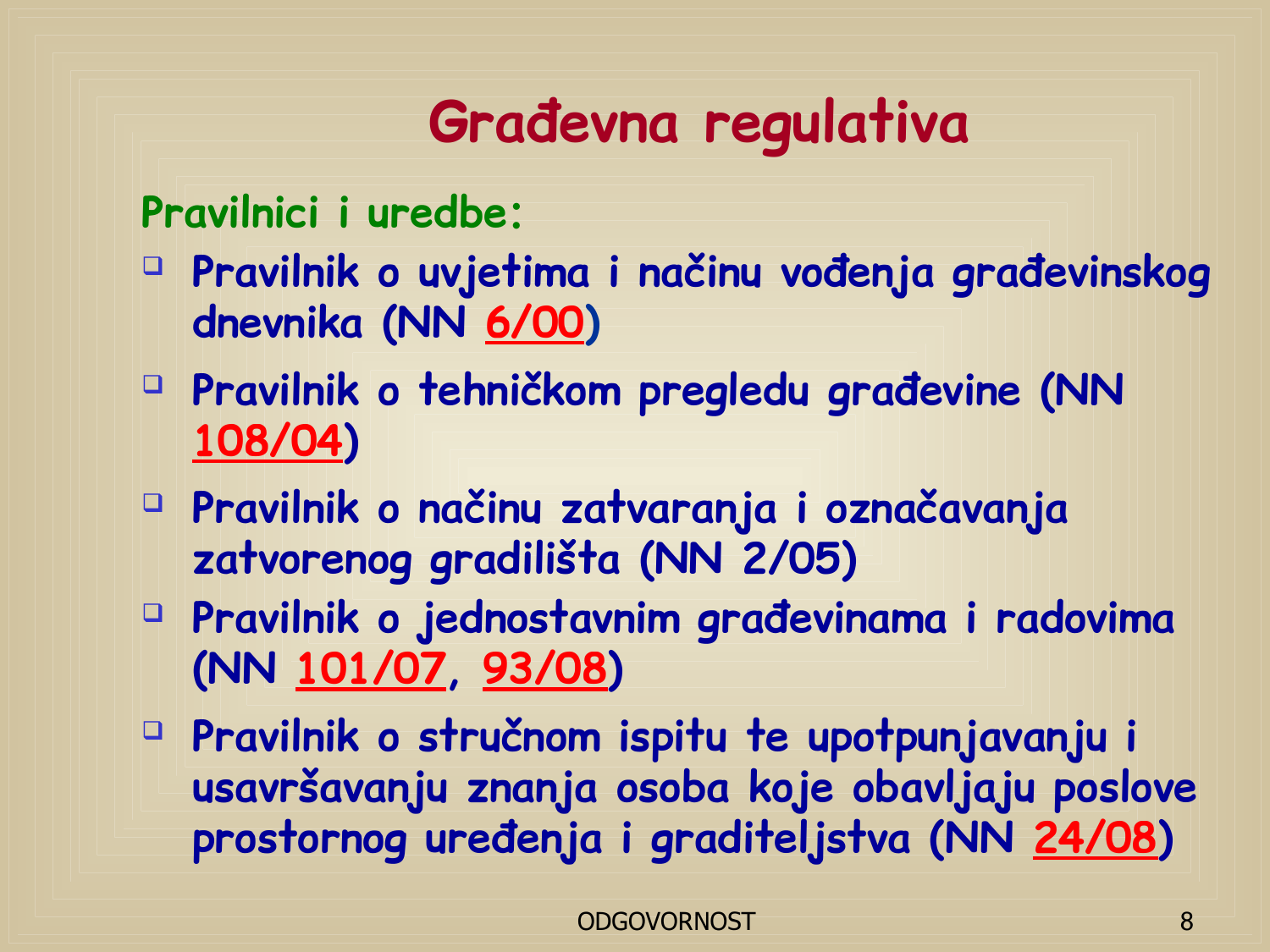

# Građevna regulativa
Pravilnici i uredbe:
Pravilnik o uvjetima i načinu vođenja građevinskog dnevnika (NN 6/00)
Pravilnik o tehničkom pregledu građevine (NN 108/04)
Pravilnik o načinu zatvaranja i označavanja zatvorenog gradilišta (NN 2/05)
Pravilnik o jednostavnim građevinama i radovima
(NN 101/07, 93/08)
Pravilnik o stručnom ispitu te upotpunjavanju i usavršavanju znanja osoba koje obavljaju poslove prostornog uređenja i graditeljstva (NN 24/08)
ODGOVORNOST
8